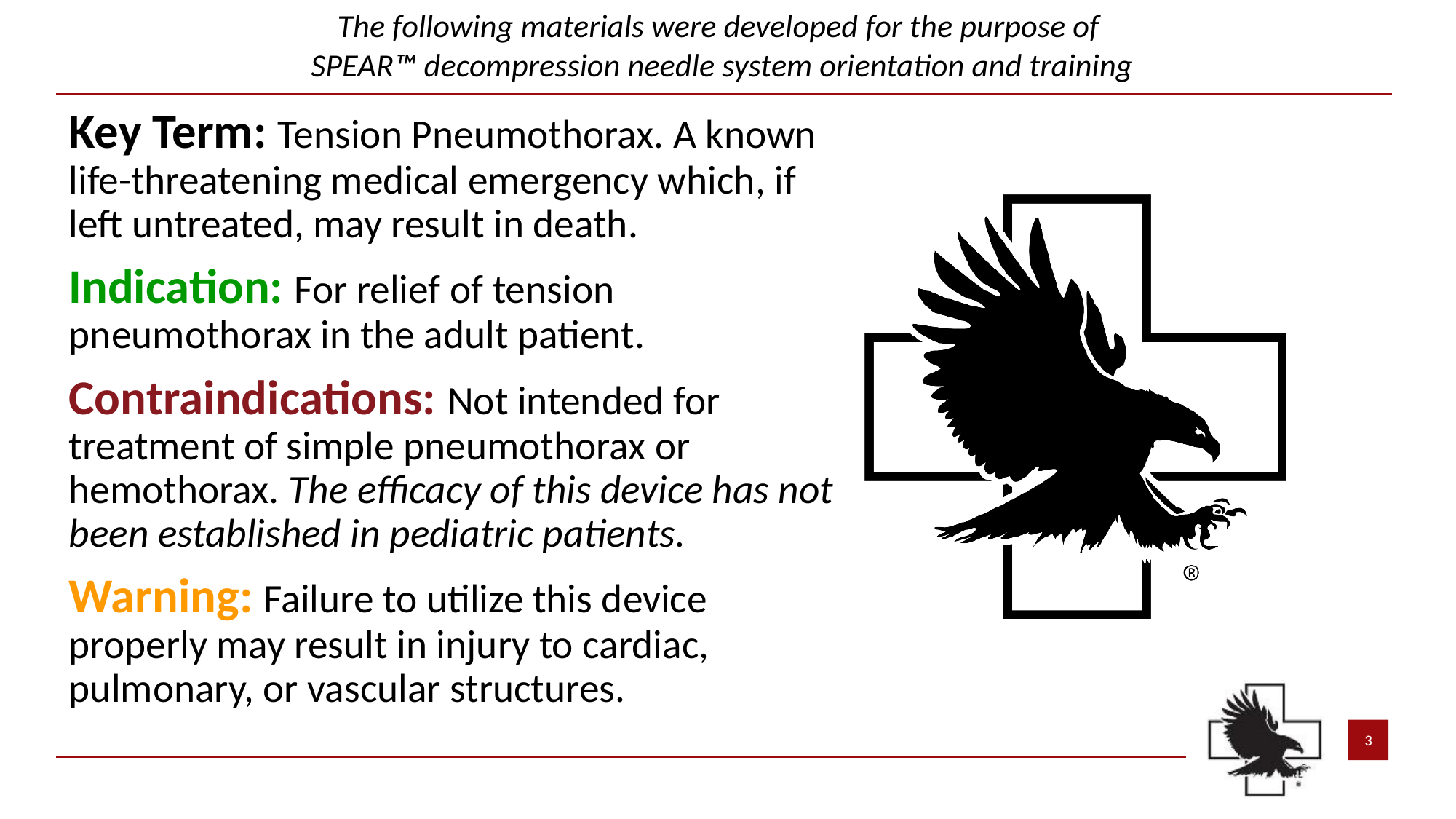

The following materials were developed for the purpose of
SPEAR™ decompression needle system orientation and training
Key Term: Tension Pneumothorax. A known life-threatening medical emergency which, if left untreated, may result in death.
Indication: For relief of tension pneumothorax in the adult patient.
Contraindications: Not intended for treatment of simple pneumothorax or hemothorax. The efficacy of this device has not been established in pediatric patients.
Warning: Failure to utilize this device properly may result in injury to cardiac, pulmonary, or vascular structures.
3